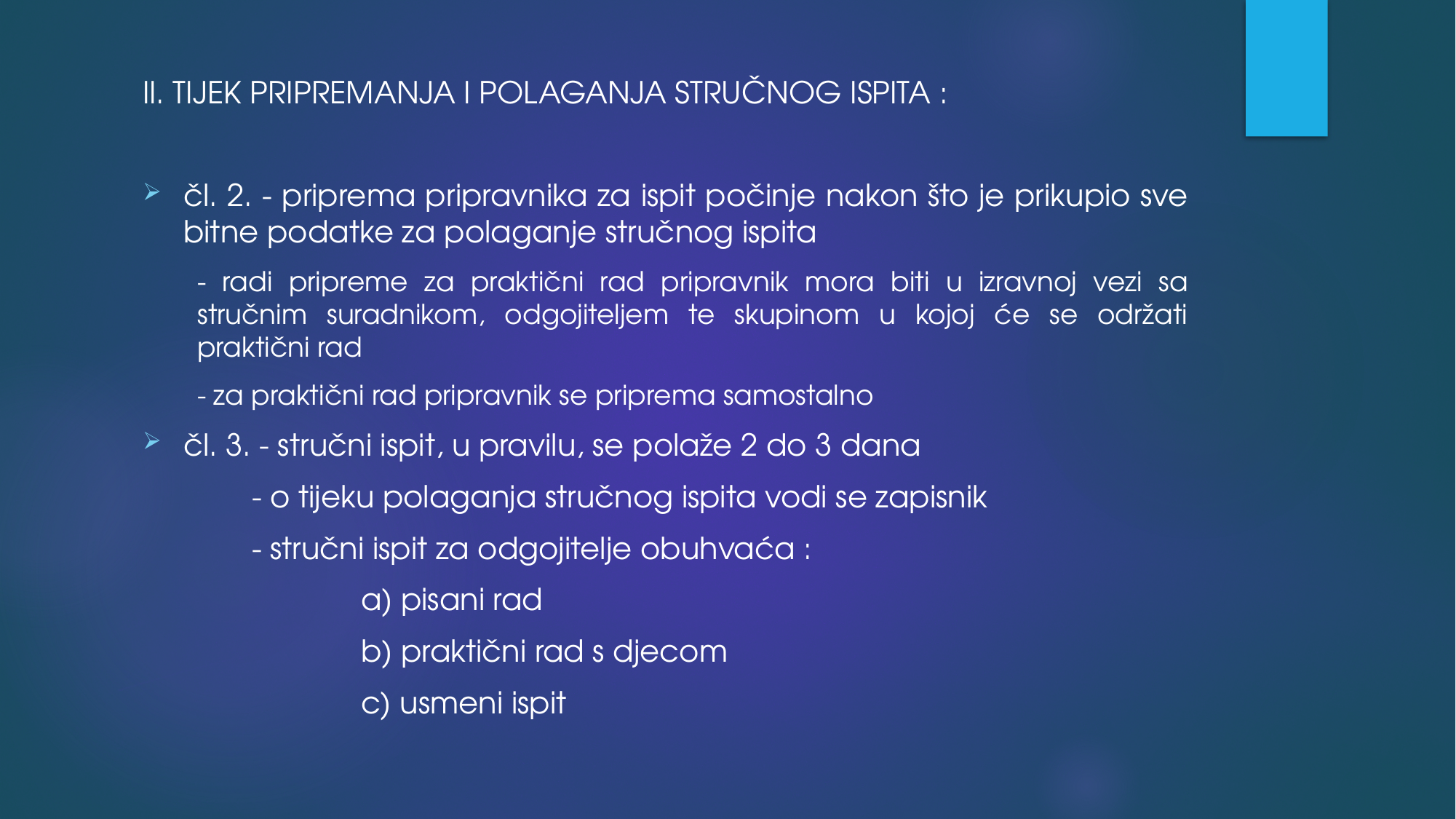

II. TIJEK PRIPREMANJA I POLAGANJA STRUČNOG ISPITA :

čl. 2. - priprema pripravnika za ispit počinje nakon što je prikupio sve bitne podatke za polaganje stručnog ispita
- radi pripreme za praktični rad pripravnik mora biti u izravnoj vezi sa stručnim suradnikom, odgojiteljem te skupinom u kojoj će se održati praktični rad
- za praktični rad pripravnik se priprema samostalno
čl. 3. - stručni ispit, u pravilu, se polaže 2 do 3 dana
	- o tijeku polaganja stručnog ispita vodi se zapisnik
	- stručni ispit za odgojitelje obuhvaća :
		a) pisani rad
		b) praktični rad s djecom
		c) usmeni ispit